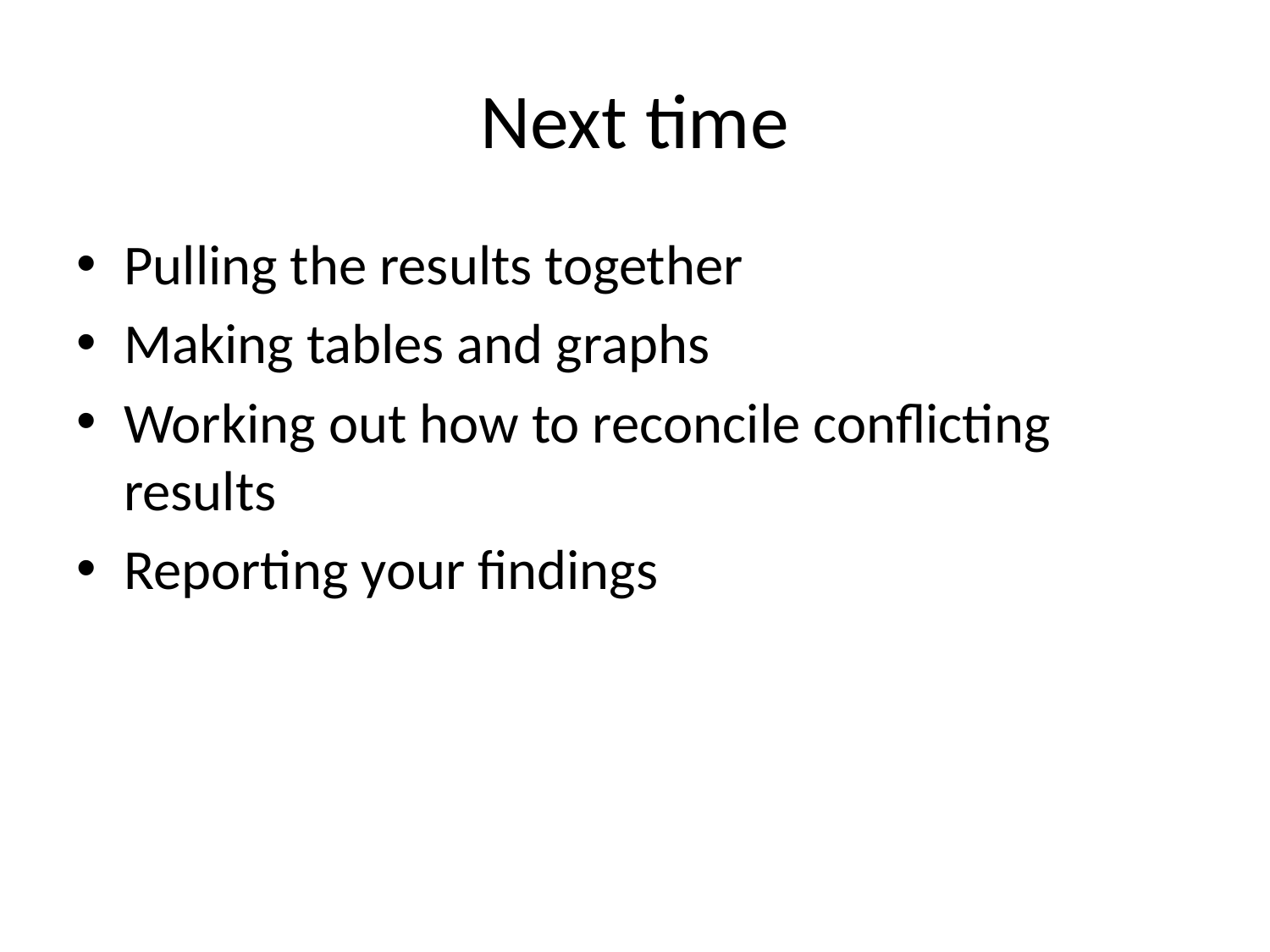

# Next time
Pulling the results together
Making tables and graphs
Working out how to reconcile conflicting results
Reporting your findings